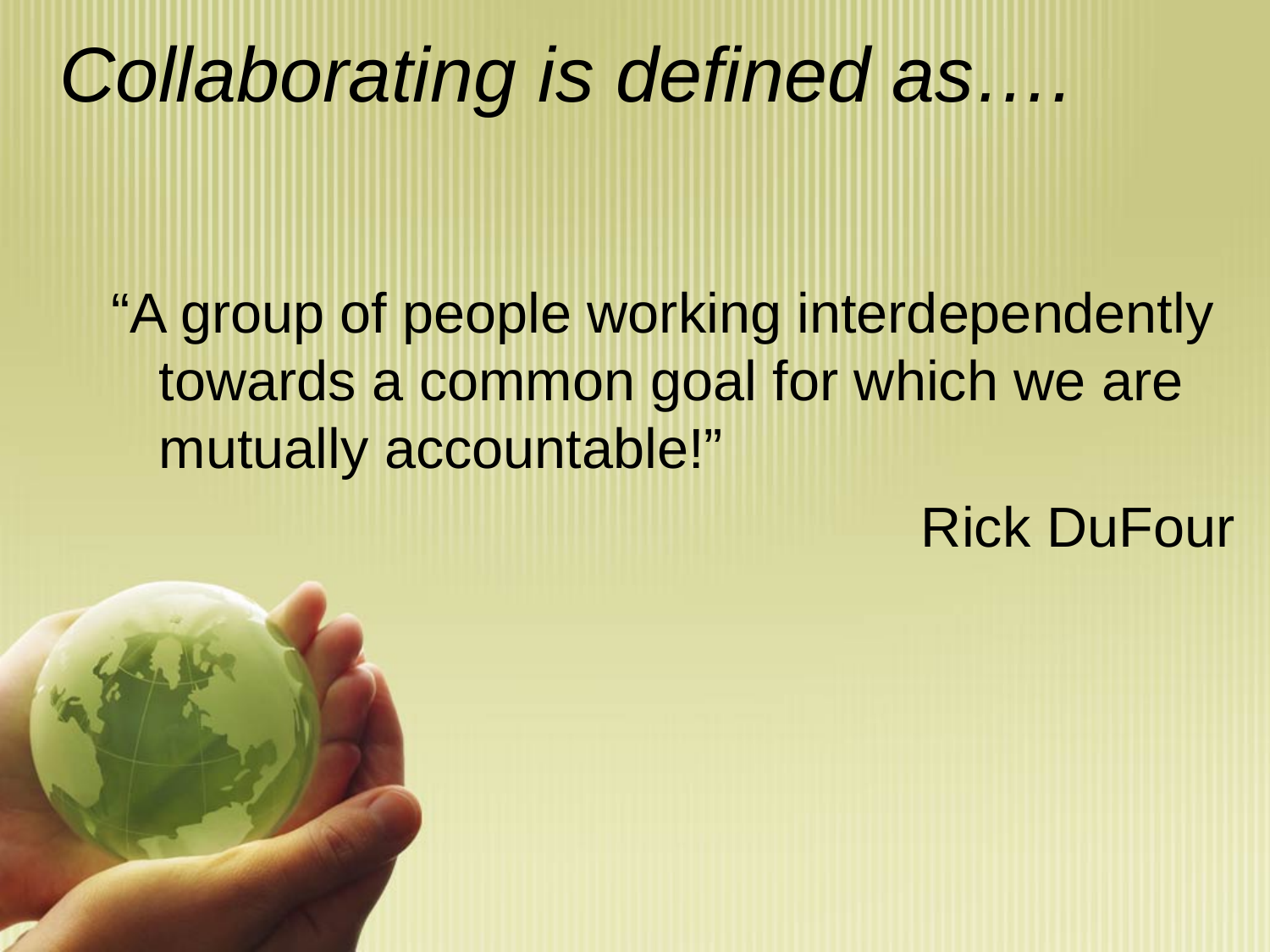

# Collaborating is defined as….

“A group of people working interdependently towards a common goal for which we are mutually accountable!”
							Rick DuFour